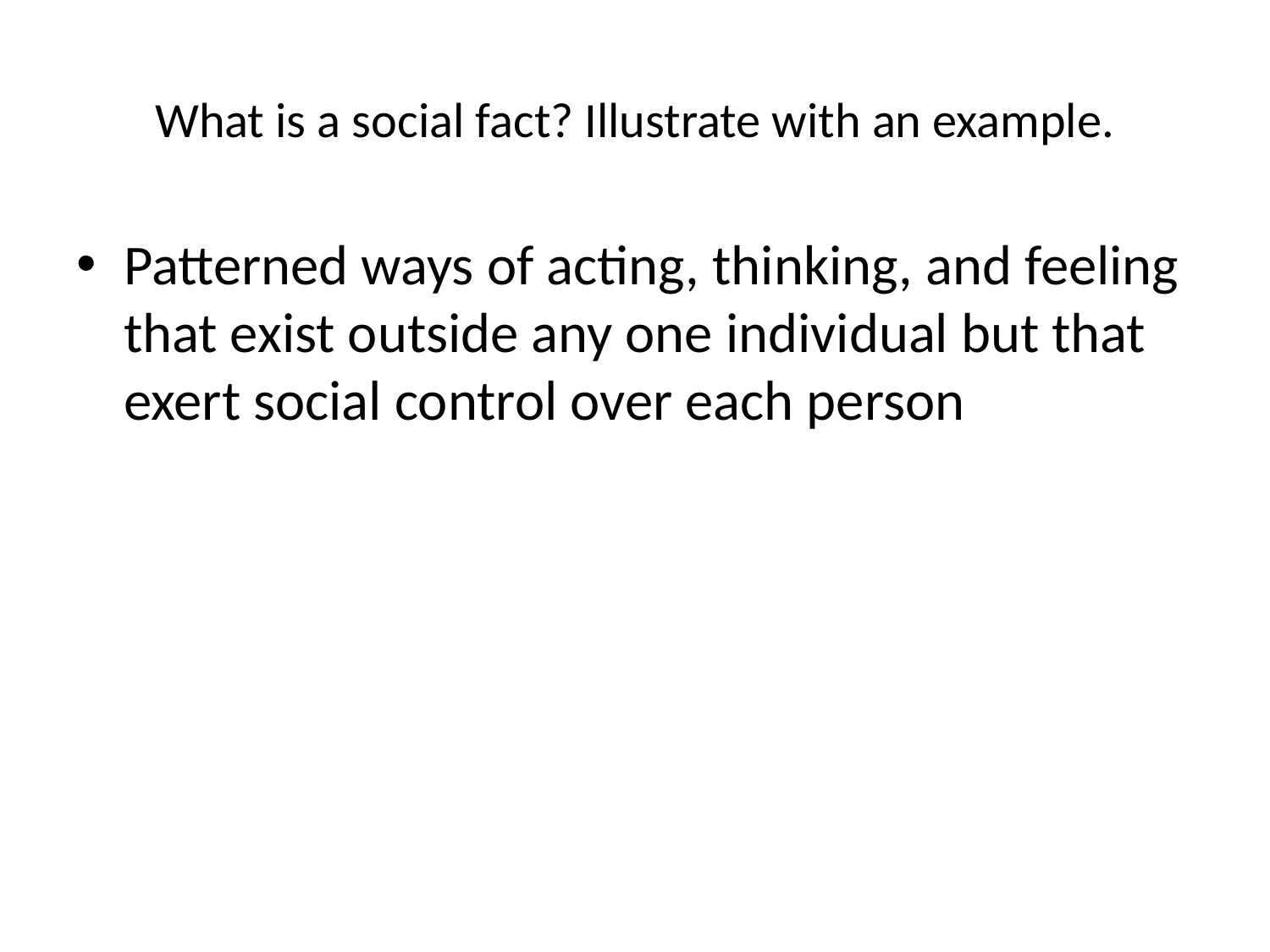

# What is a social fact? Illustrate with an example.
Patterned ways of acting, thinking, and feeling that exist outside any one individual but that exert social control over each person